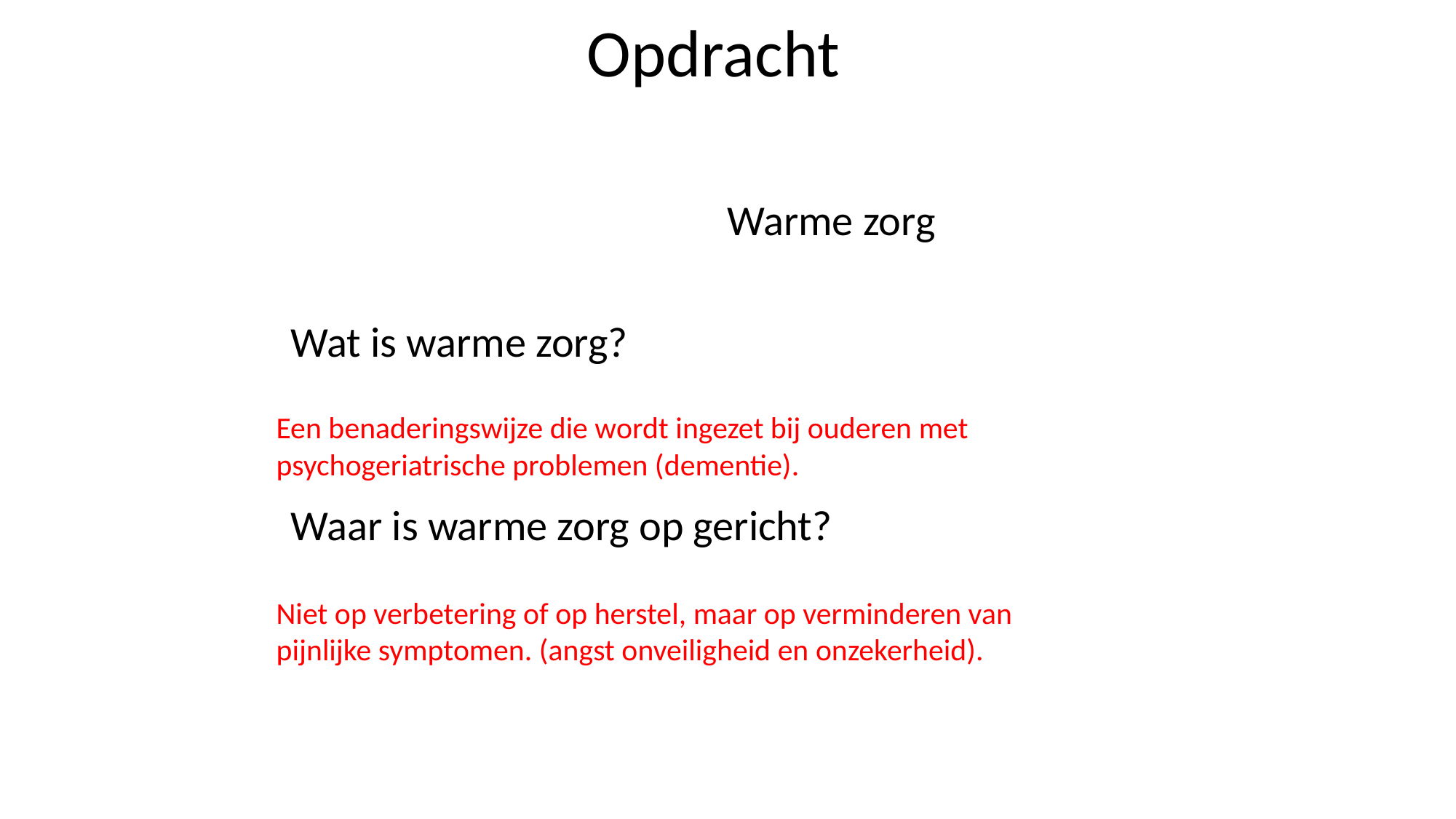

# Opdracht
				Warme zorg

Wat is warme zorg?

Waar is warme zorg op gericht?

Een benaderingswijze die wordt ingezet bij ouderen met psychogeriatrische problemen (dementie).

Niet op verbetering of op herstel, maar op verminderen van pijnlijke symptomen. (angst onveiligheid en onzekerheid).